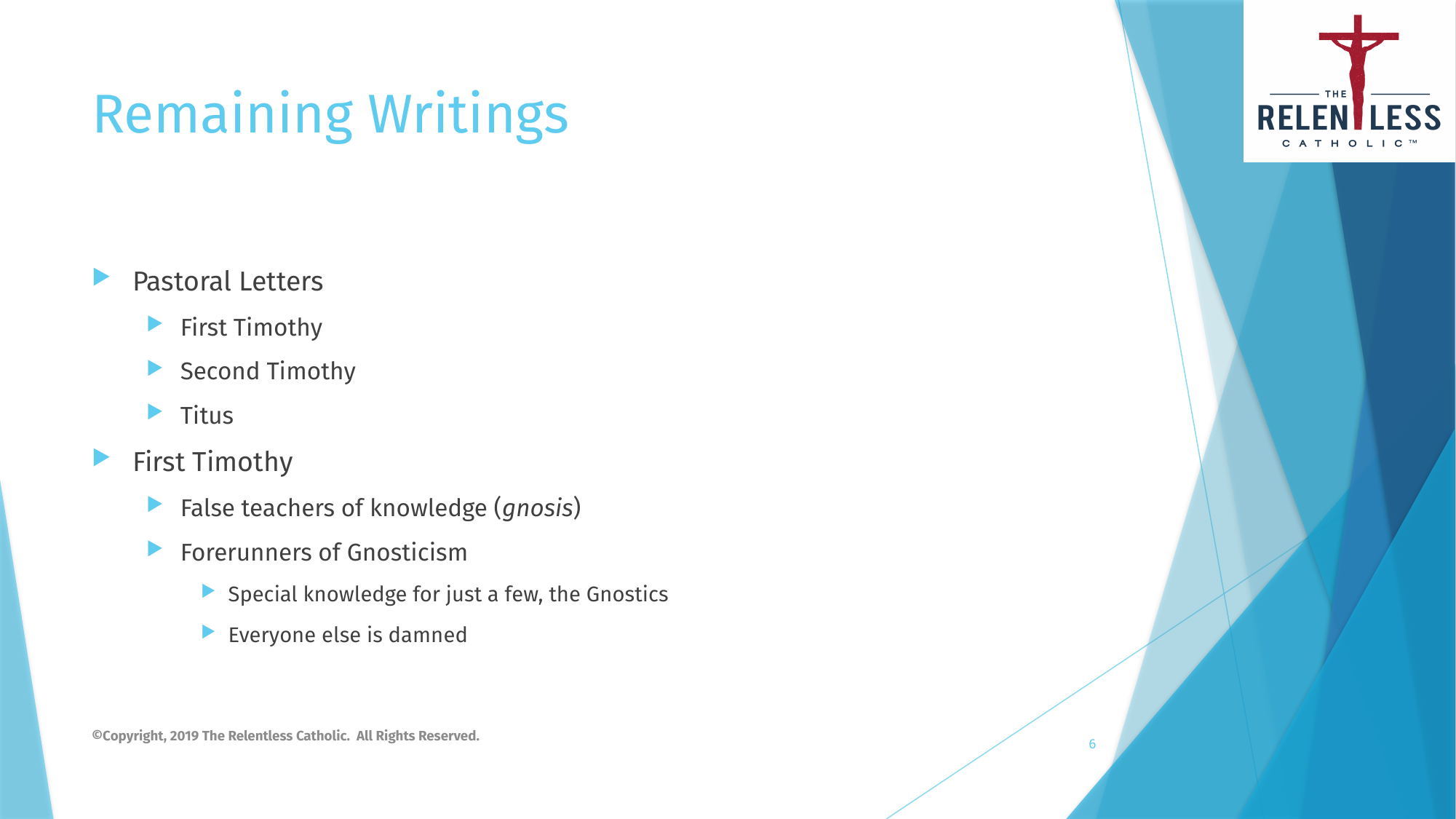

# Remaining Writings
Pastoral Letters
First Timothy
Second Timothy
Titus
First Timothy
False teachers of knowledge (gnosis)
Forerunners of Gnosticism
Special knowledge for just a few, the Gnostics
Everyone else is damned

©Copyright, 2019 The Relentless Catholic.  All Rights Reserved.

6